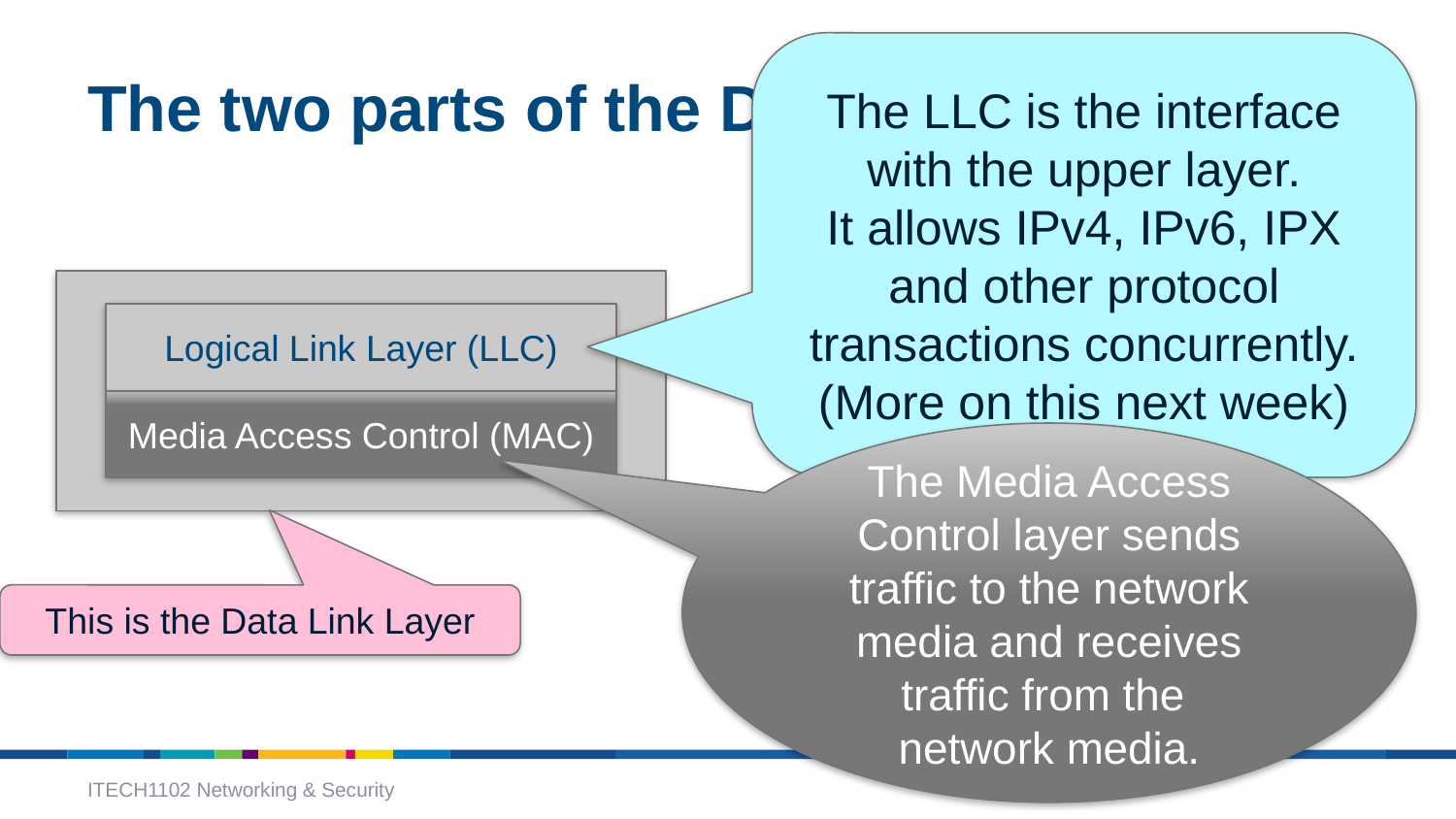

# The two parts of the Data Link layer
The LLC is the interface with the upper layer.
It allows IPv4, IPv6, IPX and other protocol transactions concurrently. (More on this next week)

Logical Link Layer (LLC)
Media Access Control (MAC)
The Media Access Control layer sends traffic to the network media and receives traffic from the
network media.
This is the Data Link Layer
ITECH1102 Networking & Security
9